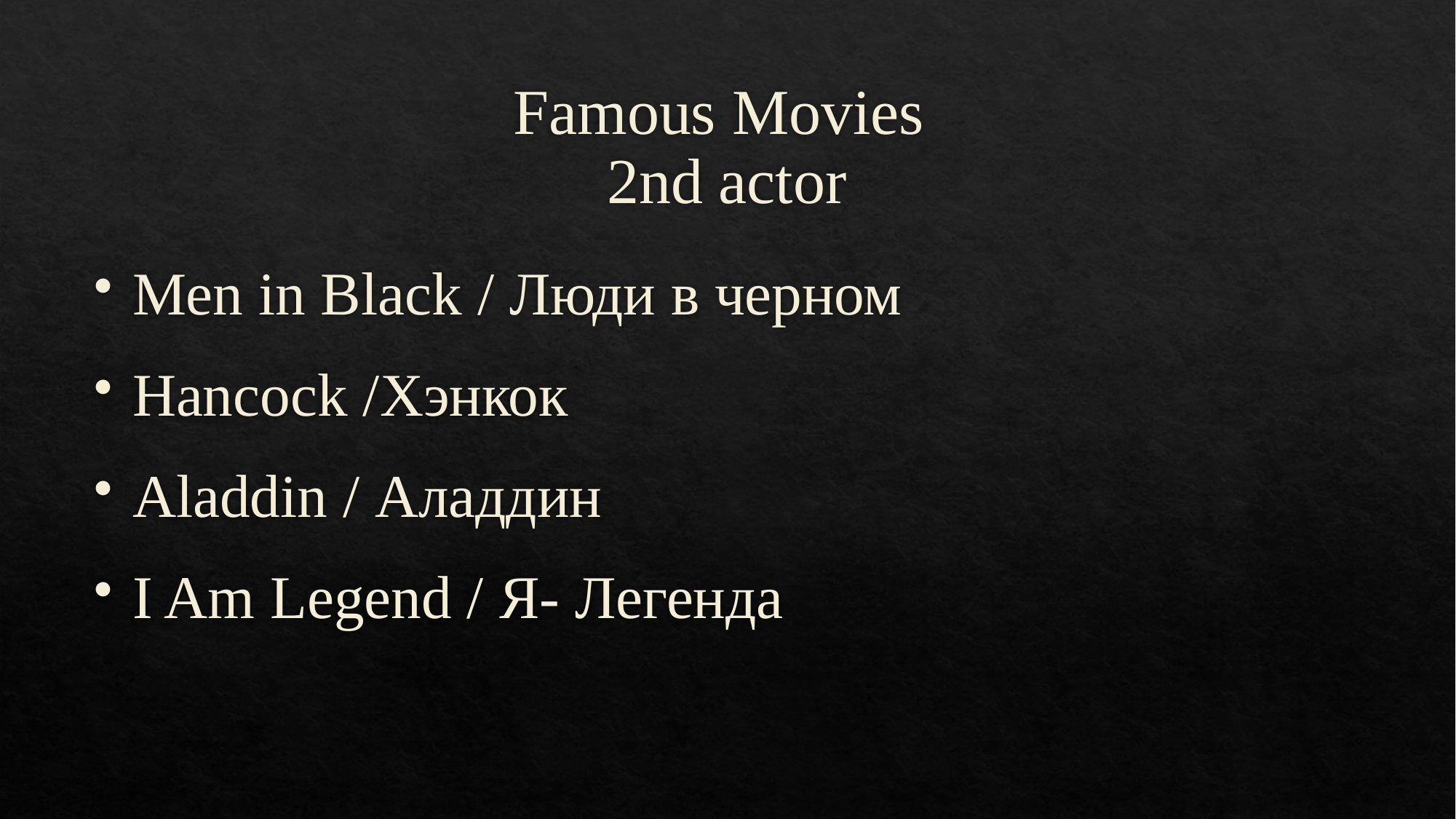

# Famous Movies 2nd actor
Men in Black / Люди в черном
Hancock /Хэнкок
Aladdin / Аладдин
I Am Legend / Я- Легенда